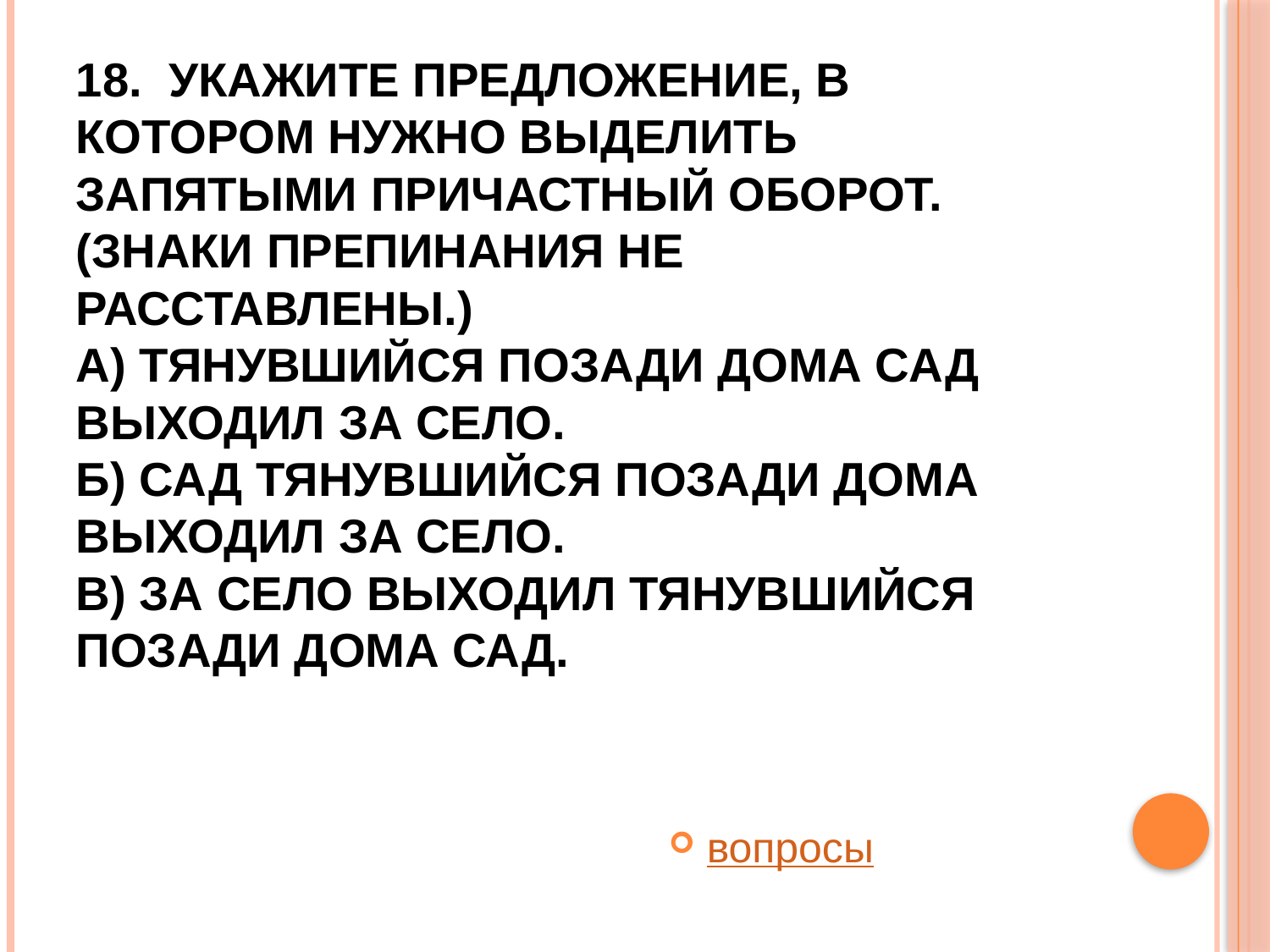

# 18.  Укажите предложение, в котором нужно выделить запятыми причастный оборот. (Знаки препинания не расставлены.) а) Тянувшийся позади дома сад выходил за село. б) Сад тянувшийся позади дома выходил за село. в) За село выходил тянувшийся позади дома сад.
вопросы